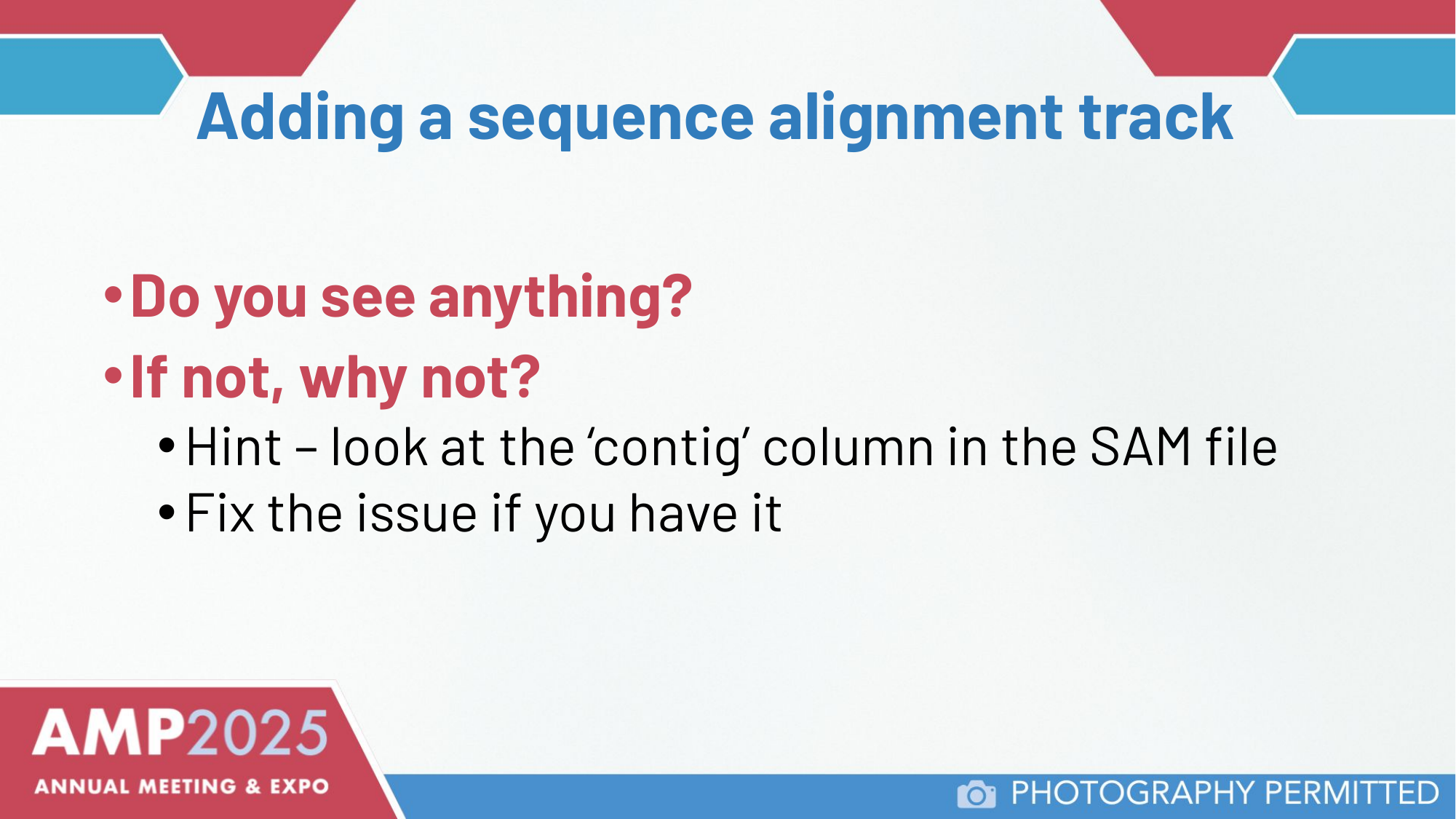

Adding a sequence alignment track
Do you see anything?
If not, why not?
Hint – look at the ‘contig’ column in the SAM file
Fix the issue if you have it